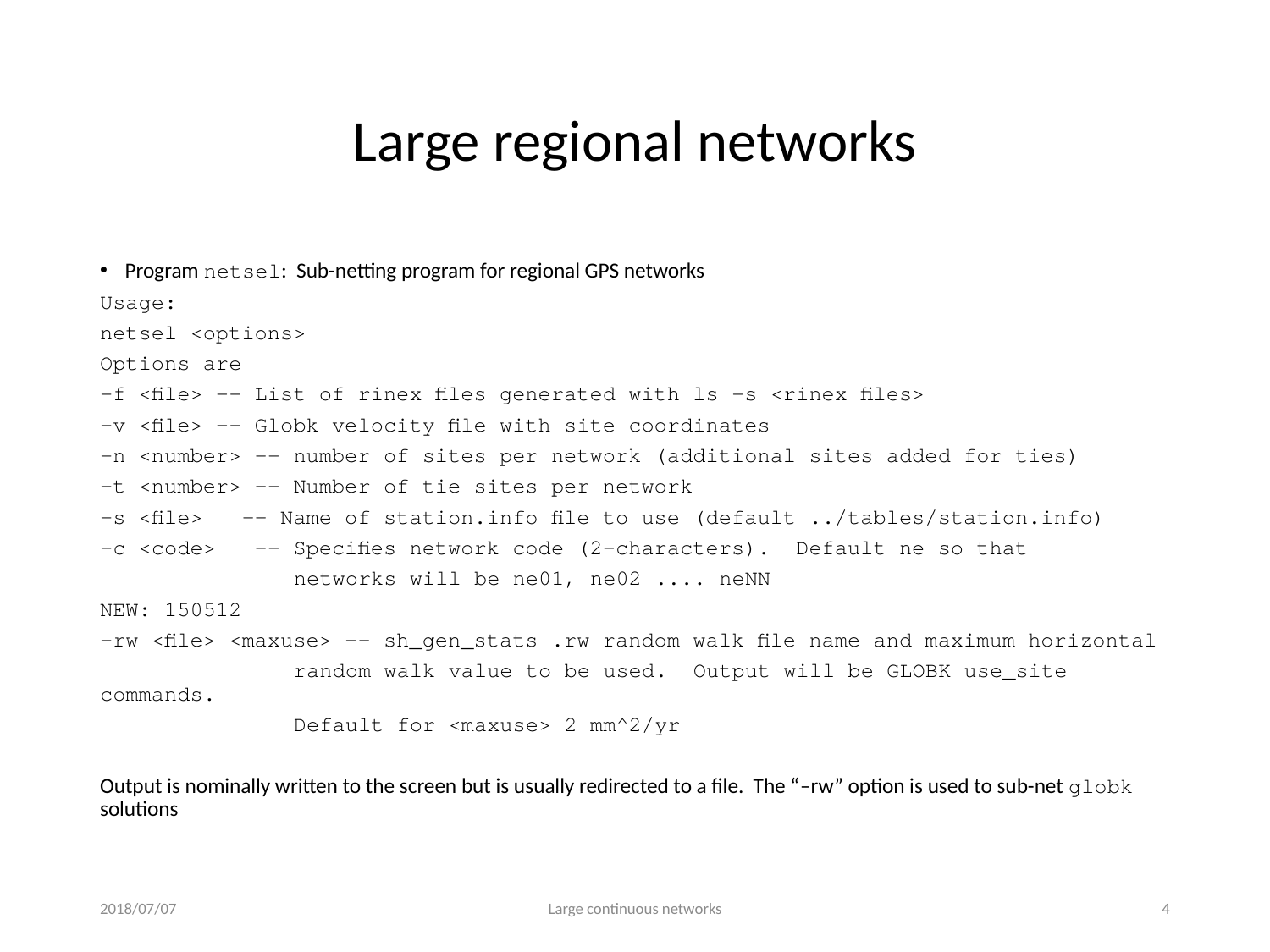

# Large regional networks
Program netsel:  Sub-netting program for regional GPS networks
Usage:
netsel <options>
Options are
-f <file> -- List of rinex files generated with ls -s <rinex files>
-v <file> -- Globk velocity file with site coordinates
-n <number> -- number of sites per network (additional sites added for ties)
-t <number> -- Number of tie sites per network
-s <file>   -- Name of station.info file to use (default ../tables/station.info)
-c <code>   -- Specifies network code (2-characters).  Default ne so that
               networks will be ne01, ne02 .... neNN
NEW: 150512
-rw <file> <maxuse> -- sh_gen_stats .rw random walk file name and maximum horizontal
               random walk value to be used.  Output will be GLOBK use_site commands.
               Default for <maxuse> 2 mm^2/yr

Output is nominally written to the screen but is usually redirected to a file.  The “–rw” option is used to sub-net globk solutions

2018/07/07
Large continuous networks
4